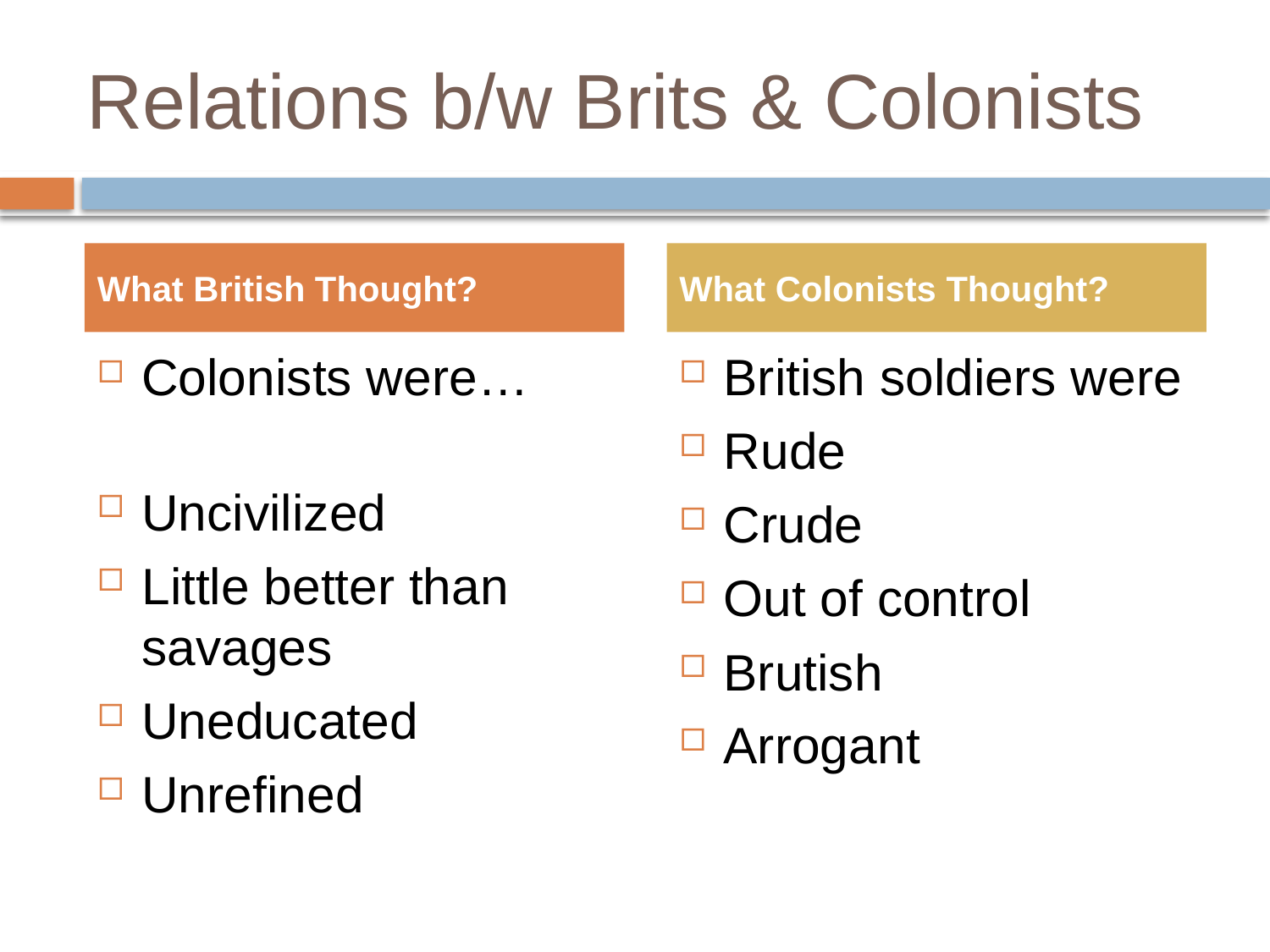

# Relations b/w Brits & Colonists
What British Thought?
What Colonists Thought?
Colonists were…
Uncivilized
Little better than savages
Uneducated
Unrefined

British soldiers were
Rude
Crude
Out of control
Brutish
Arrogant